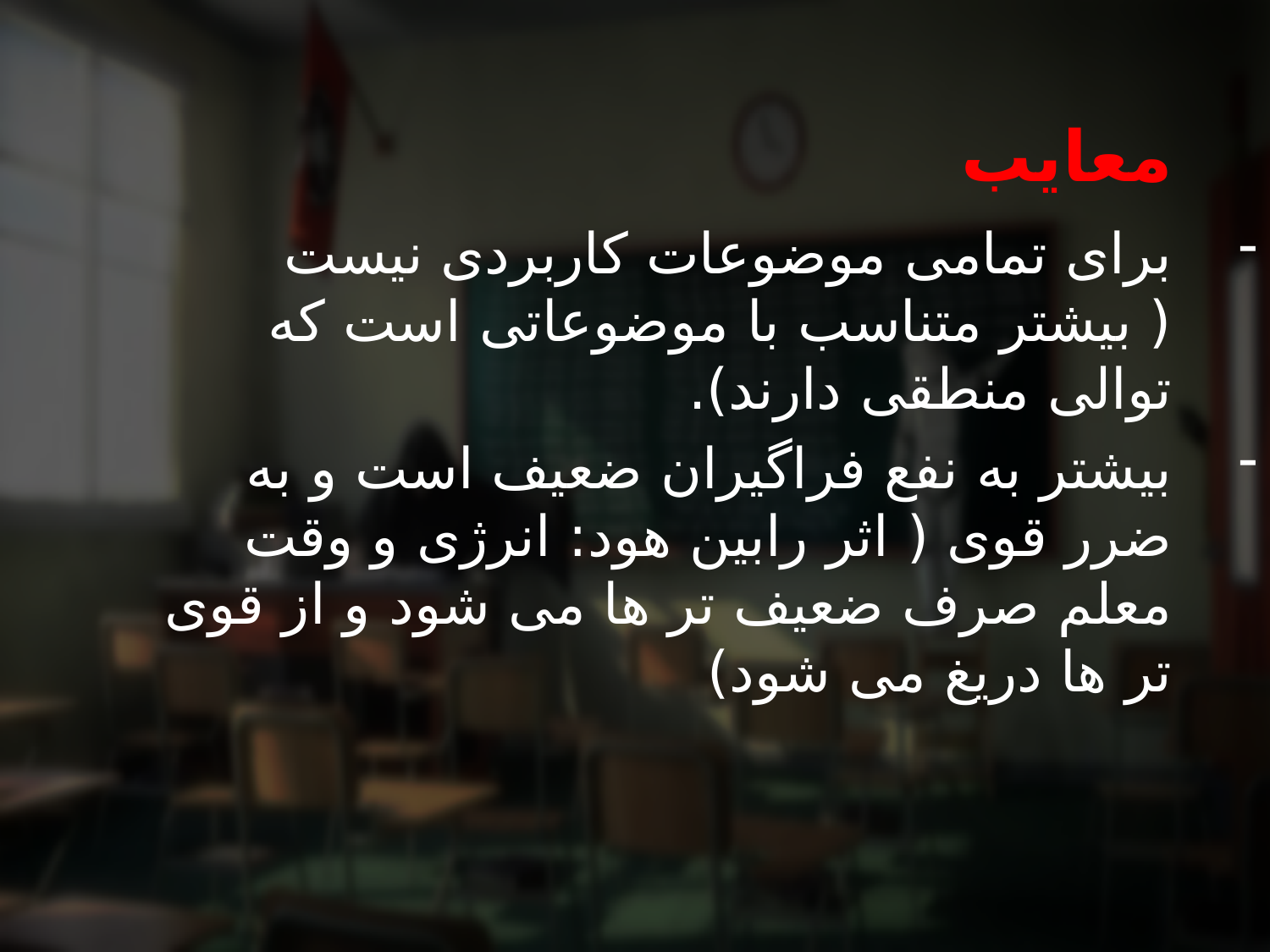

# معایب
برای تمامی موضوعات کاربردی نیست ( بیشتر متناسب با موضوعاتی است که توالی منطقی دارند).
بیشتر به نفع فراگیران ضعیف است و به ضرر قوی ( اثر رابین هود: انرژی و وقت معلم صرف ضعیف تر ها می شود و از قوی تر ها دریغ می شود)